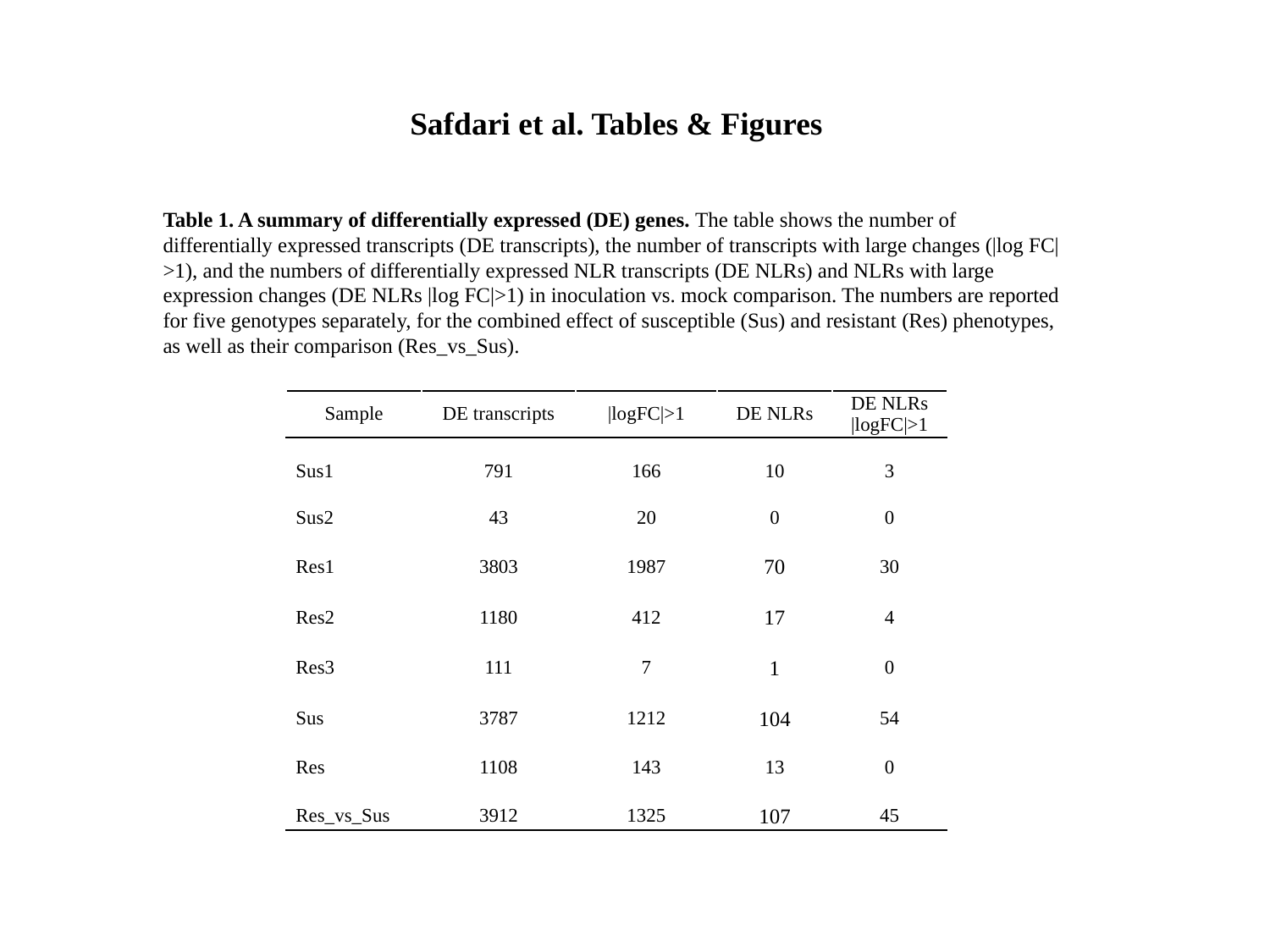

Safdari et al. Tables & Figures
Table 1. A summary of differentially expressed (DE) genes. The table shows the number of differentially expressed transcripts (DE transcripts), the number of transcripts with large changes (|log FC|>1), and the numbers of differentially expressed NLR transcripts (DE NLRs) and NLRs with large expression changes (DE NLRs |log FC|>1) in inoculation vs. mock comparison. The numbers are reported for five genotypes separately, for the combined effect of susceptible (Sus) and resistant (Res) phenotypes, as well as their comparison (Res_vs_Sus).

| Sample | DE transcripts | |logFC|>1 | DE NLRs | DE NLRs |logFC|>1 |
| --- | --- | --- | --- | --- |
| Sus1 | 791 | 166 | 10 | 3 |
| Sus2 | 43 | 20 | 0 | 0 |
| Res1 | 3803 | 1987 | 70 | 30 |
| Res2 | 1180 | 412 | 17 | 4 |
| Res3 | 111 | 7 | 1 | 0 |
| Sus | 3787 | 1212 | 104 | 54 |
| Res | 1108 | 143 | 13 | 0 |
| Res\_vs\_Sus | 3912 | 1325 | 107 | 45 |